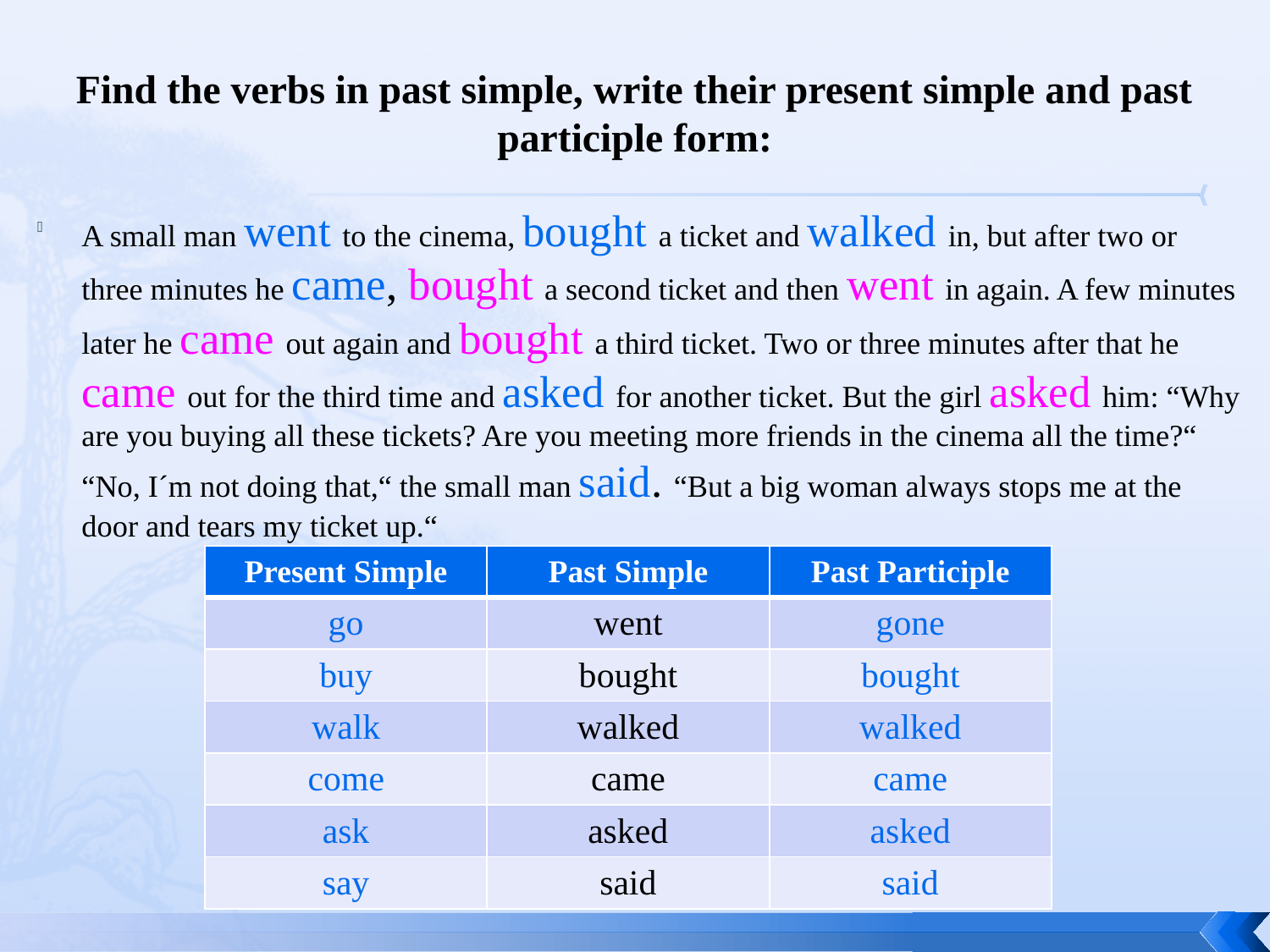

# Find the verbs in past simple, write their present simple and past participle form:
A small man went to the cinema, bought a ticket and walked in, but after two or three minutes he came, bought a second ticket and then went in again. A few minutes later he came out again and bought a third ticket. Two or three minutes after that he came out for the third time and asked for another ticket. But the girl asked him: “Why are you buying all these tickets? Are you meeting more friends in the cinema all the time?“ “No, I´m not doing that,“ the small man said. “But a big woman always stops me at the door and tears my ticket up.“

| Present Simple | Past Simple | Past Participle |
| --- | --- | --- |
| go | went | gone |
| buy | bought | bought |
| walk | walked | walked |
| come | came | came |
| ask | asked | asked |
| say | said | said |